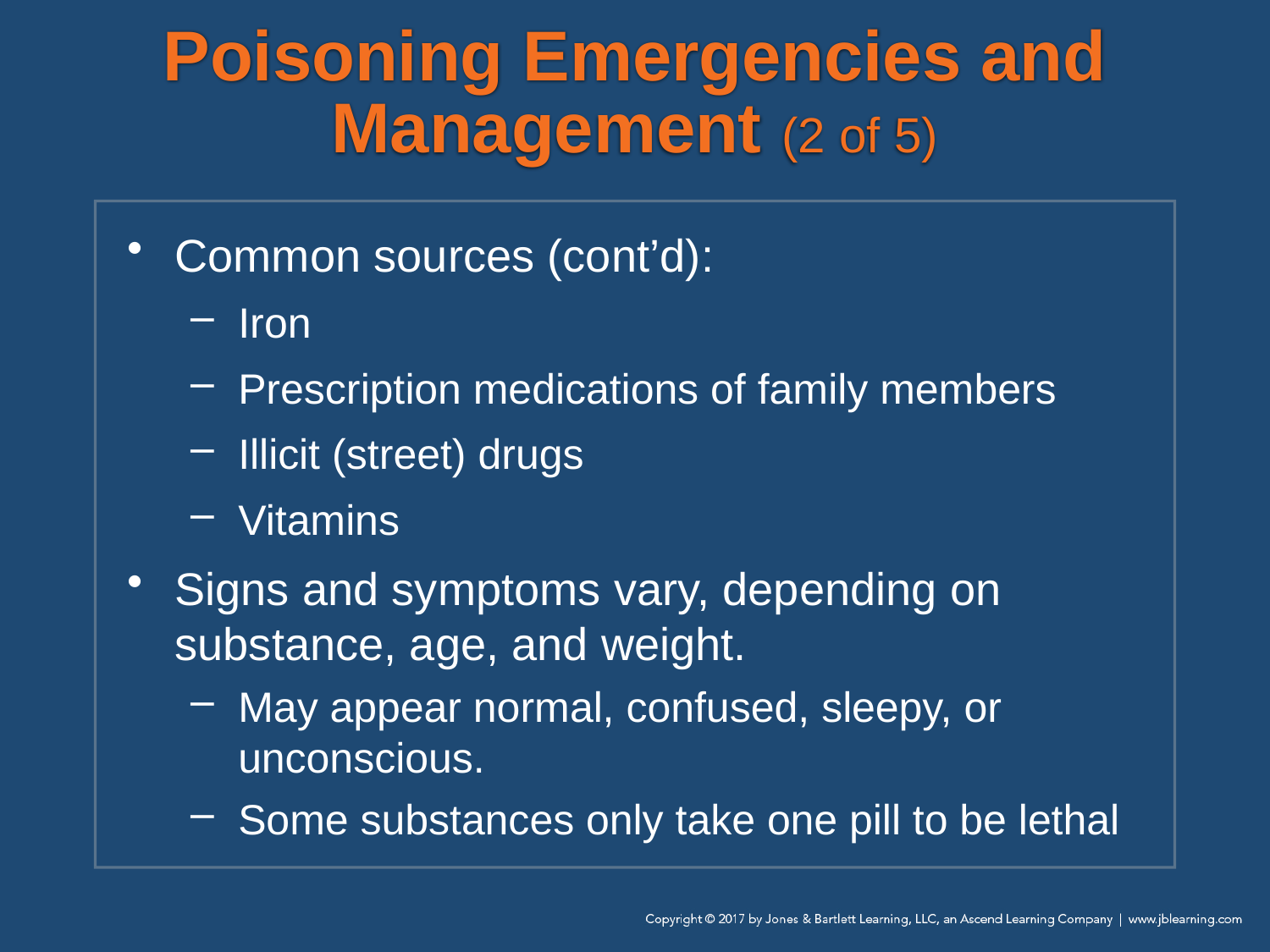

# Poisoning Emergencies and Management (2 of 5)
Common sources (cont’d):
Iron
Prescription medications of family members
Illicit (street) drugs
Vitamins
Signs and symptoms vary, depending on substance, age, and weight.
May appear normal, confused, sleepy, or unconscious.
Some substances only take one pill to be lethal